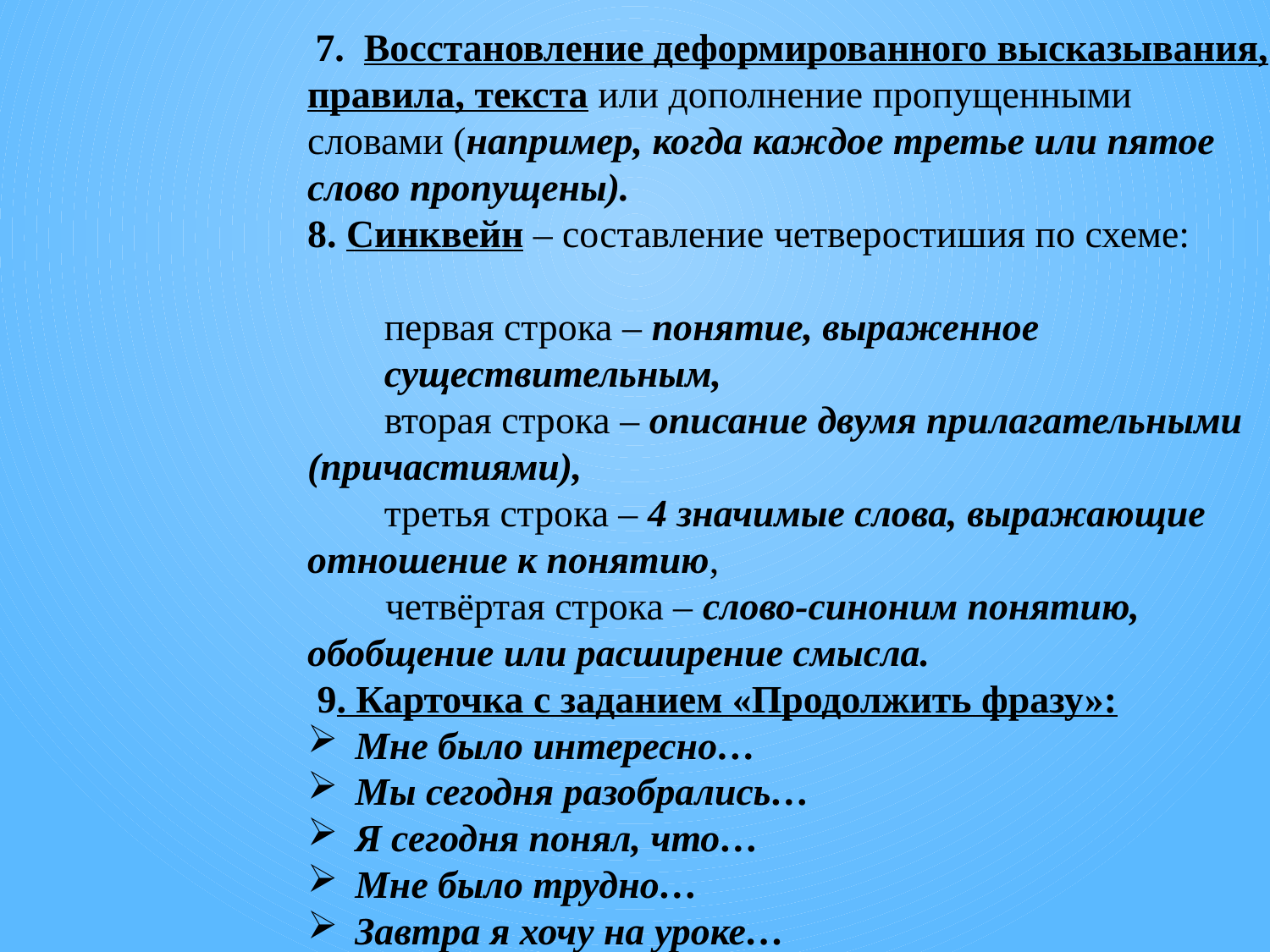

7.  Восстановление деформированного высказывания, правила, текста или дополнение пропущенными словами (например, когда каждое третье или пятое слово пропущены).
8. Синквейн – составление четверостишия по схеме:
первая строка – понятие, выраженное существительным,
	вторая строка – описание двумя прилагательными (причастиями),
	третья строка – 4 значимые слова, выражающие отношение к понятию,
        четвёртая строка – слово-синоним понятию, обобщение или расширение смысла.
 9. Карточка с заданием «Продолжить фразу»:
Мне было интересно…
Мы сегодня разобрались…
Я сегодня понял, что…
Мне было трудно…
Завтра я хочу на уроке…